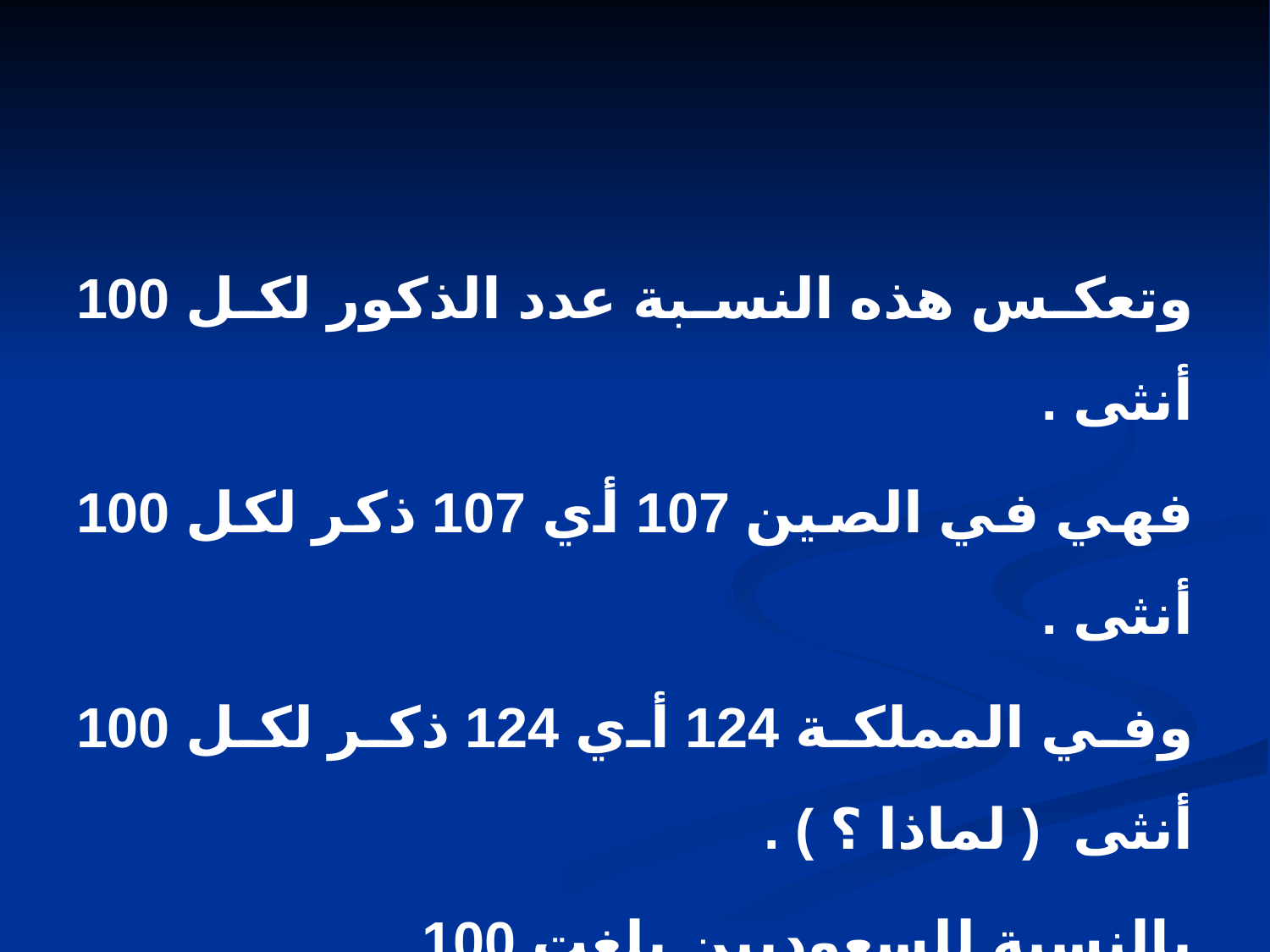

وتعكس هذه النسبة عدد الذكور لكل 100 أنثى .
فهي في الصين 107 أي 107 ذكر لكل 100 أنثى .
وفي المملكة 124 أي 124 ذكر لكل 100 أنثى  ( لماذا ؟ ) .
بالنسبة للسعوديين بلغت 100 .
بالنسبة للأجانب بلغت 227 .